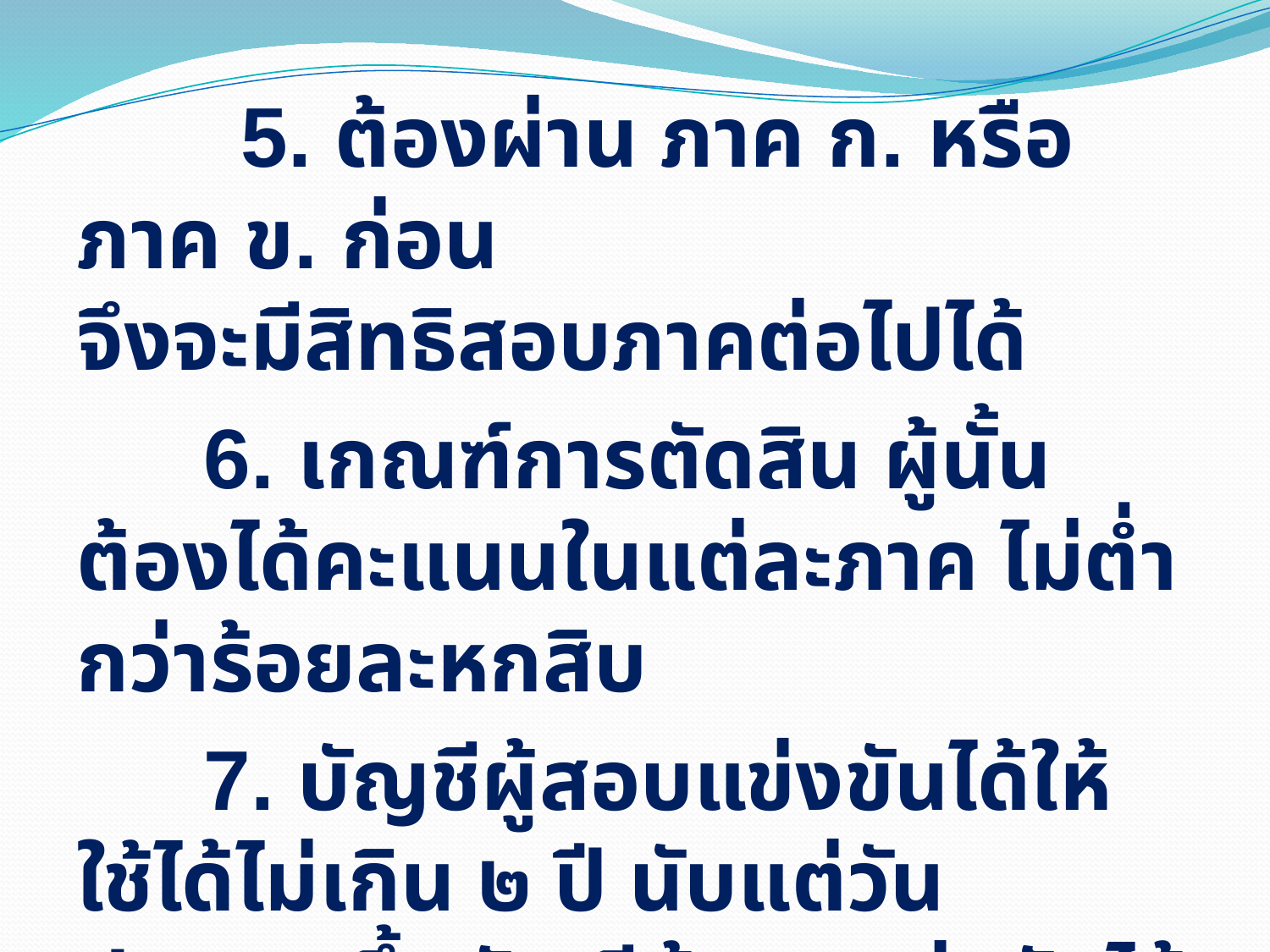

5. ต้องผ่าน ภาค ก. หรือ ภาค ข. ก่อน
จึงจะมีสิทธิสอบภาคต่อไปได้
	6. เกณฑ์การตัดสิน ผู้นั้นต้องได้คะแนนในแต่ละภาค ไม่ต่ำกว่าร้อยละหกสิบ
	7. บัญชีผู้สอบแข่งขันได้ให้ใช้ได้ไม่เกิน ๒ ปี นับแต่วันประกาศขึ้นบัญชีผู้สอบแข่งขันได้